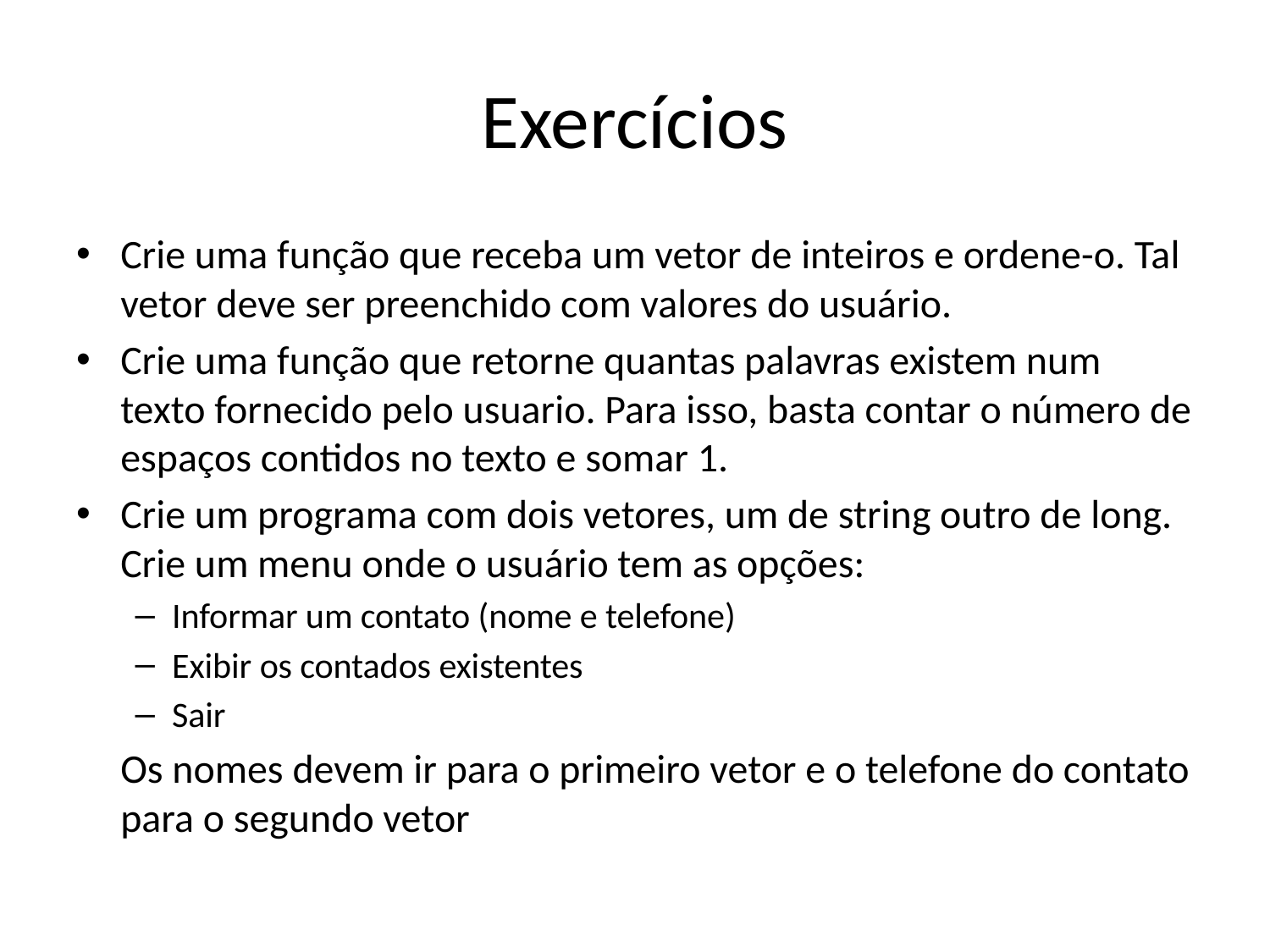

# Exercícios
Crie uma função que receba um vetor de inteiros e ordene-o. Tal vetor deve ser preenchido com valores do usuário.
Crie uma função que retorne quantas palavras existem num texto fornecido pelo usuario. Para isso, basta contar o número de espaços contidos no texto e somar 1.
Crie um programa com dois vetores, um de string outro de long. Crie um menu onde o usuário tem as opções:
Informar um contato (nome e telefone)
Exibir os contados existentes
Sair
	Os nomes devem ir para o primeiro vetor e o telefone do contato para o segundo vetor